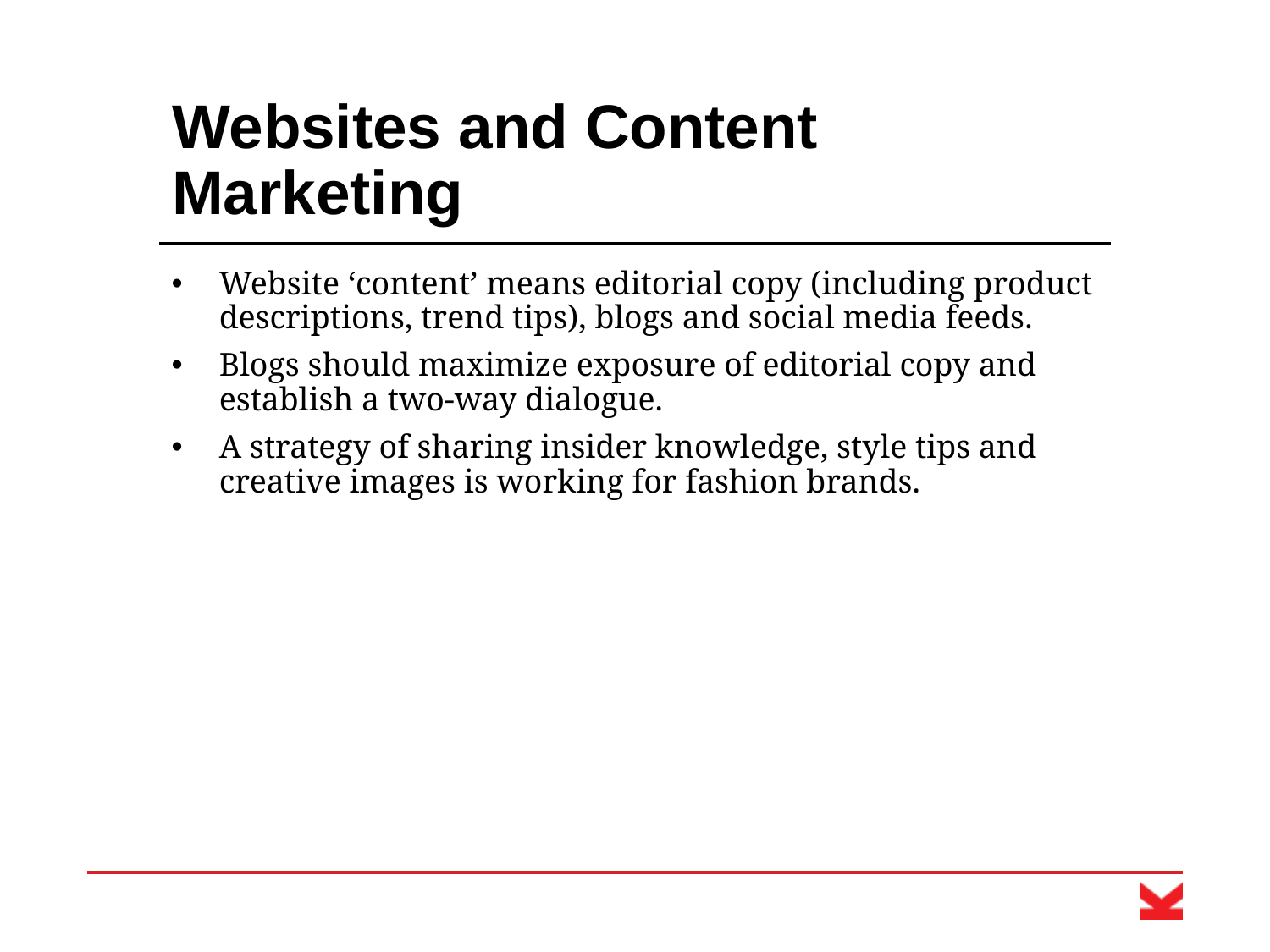

# Websites and Content Marketing
Website ‘content’ means editorial copy (including product descriptions, trend tips), blogs and social media feeds.
Blogs should maximize exposure of editorial copy and establish a two-way dialogue.
A strategy of sharing insider knowledge, style tips and creative images is working for fashion brands.